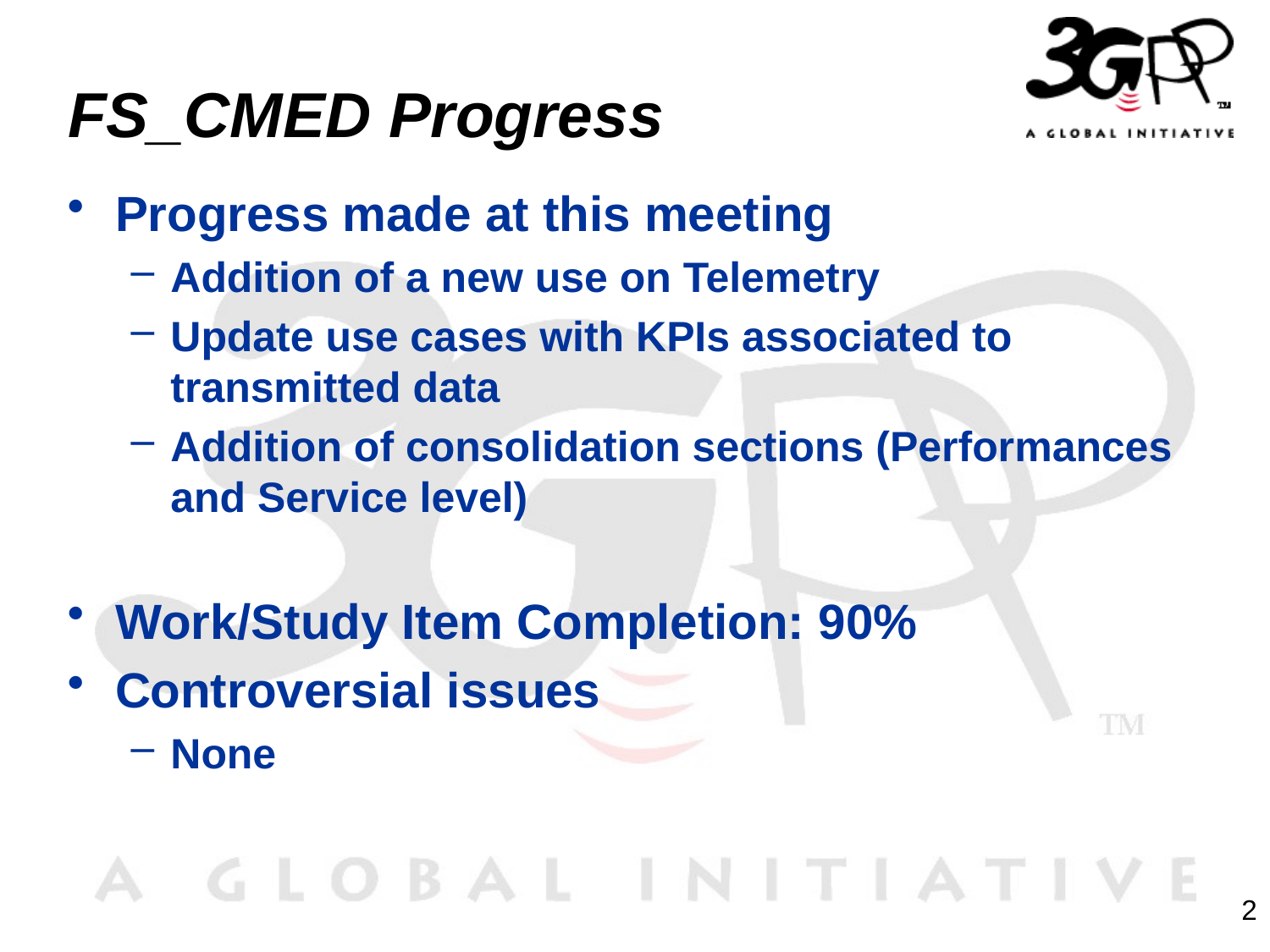

# FS_CMED Progress
Progress made at this meeting
Addition of a new use on Telemetry
Update use cases with KPIs associated to transmitted data
Addition of consolidation sections (Performances and Service level)

Work/Study Item Completion: 90%
Controversial issues
None
2